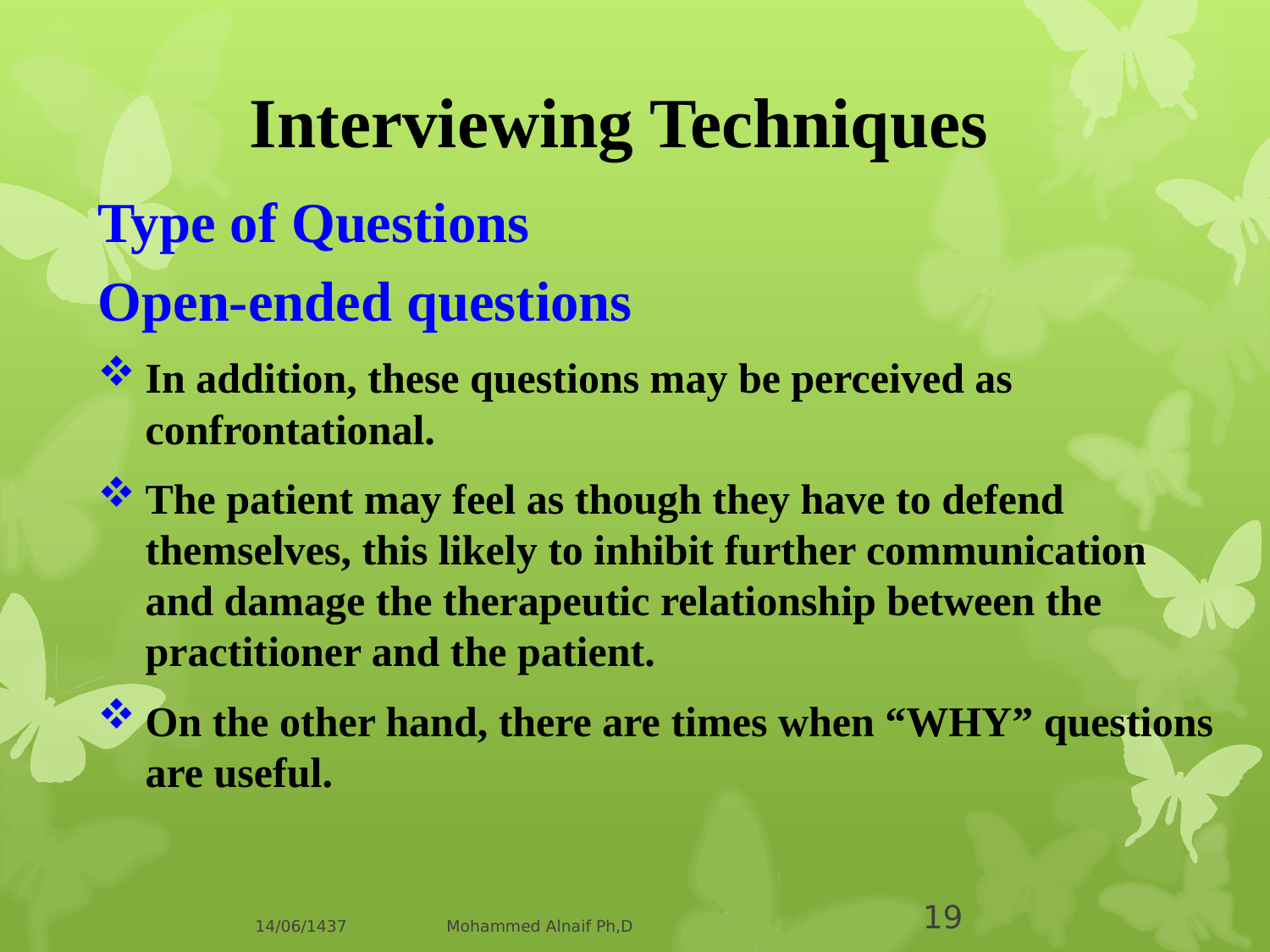

# Interviewing Techniques
Type of Questions
Open-ended questions
In addition, these questions may be perceived as confrontational.
The patient may feel as though they have to defend themselves, this likely to inhibit further communication and damage the therapeutic relationship between the practitioner and the patient.
On the other hand, there are times when “WHY” questions are useful.
14/06/1437
Mohammed Alnaif Ph,D
19